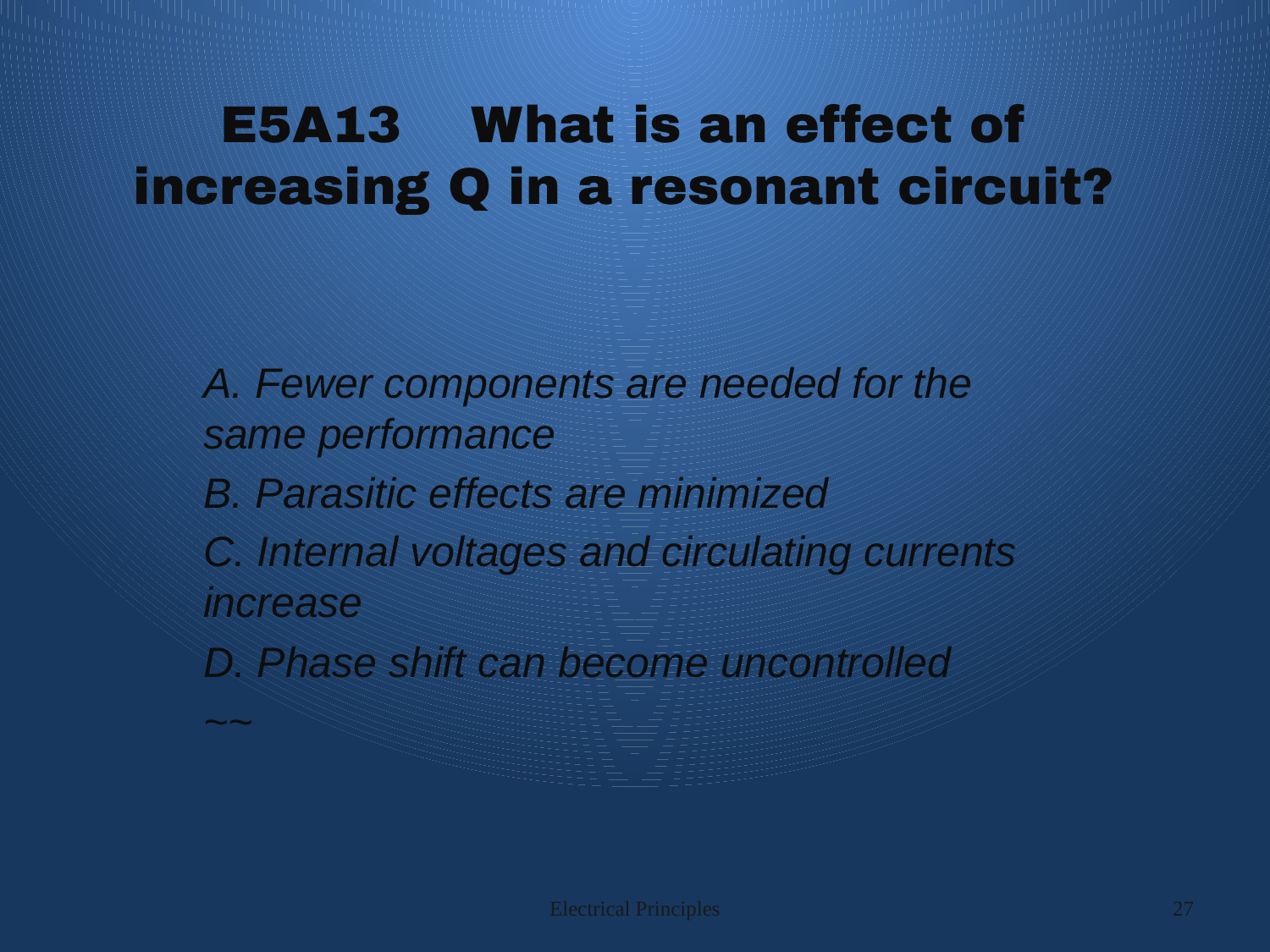

# E5A13    What is an effect of increasing Q in a resonant circuit?
A. Fewer components are needed for the same performance
B. Parasitic effects are minimized
C. Internal voltages and circulating currents increase
D. Phase shift can become uncontrolled
~~
Electrical Principles
27